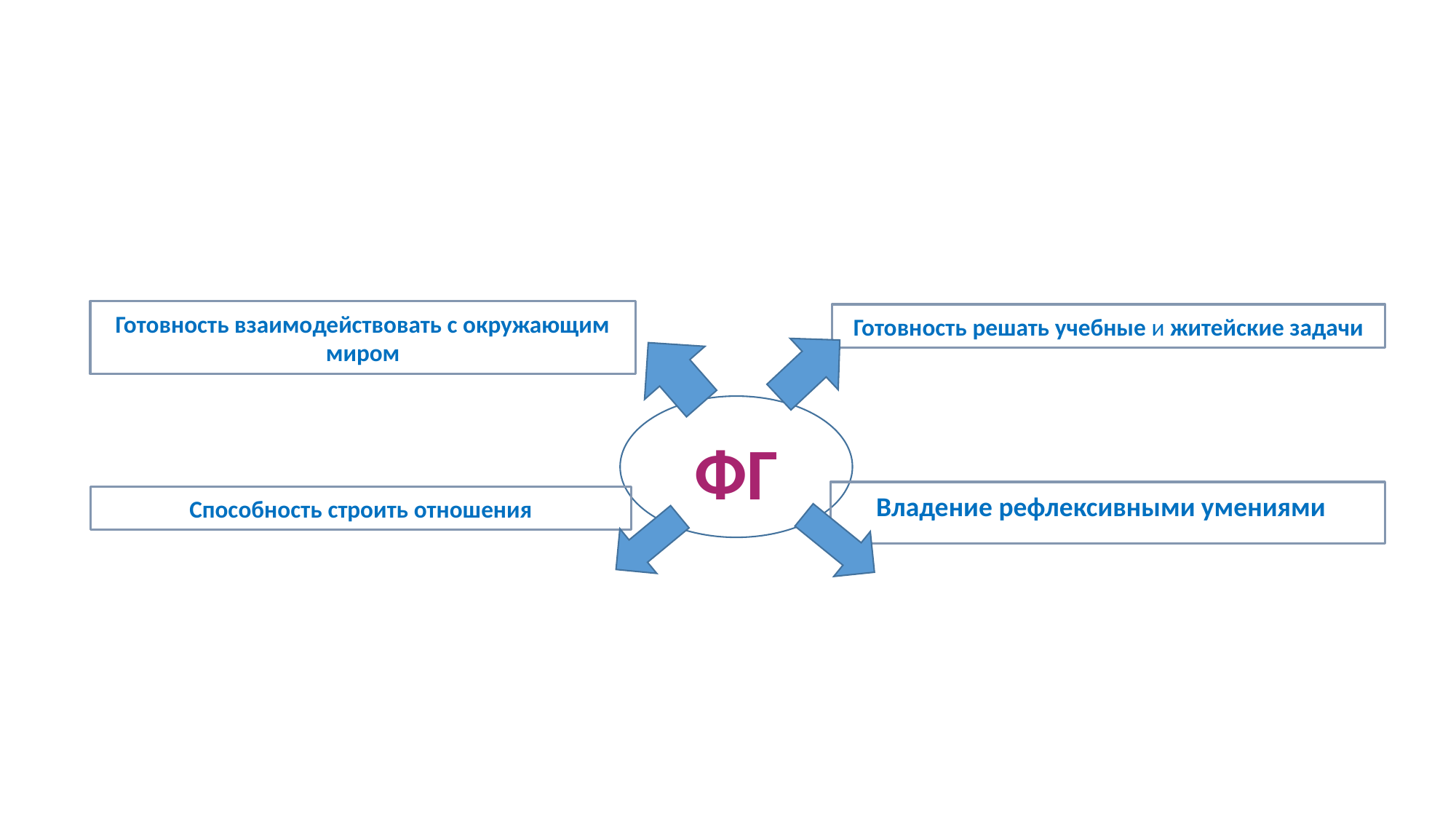

Готовность взаимодействовать с окружающим миром
Готовность решать учебные и житейские задачи

ФГ
Владение рефлексивными умениями

Способность строить отношения